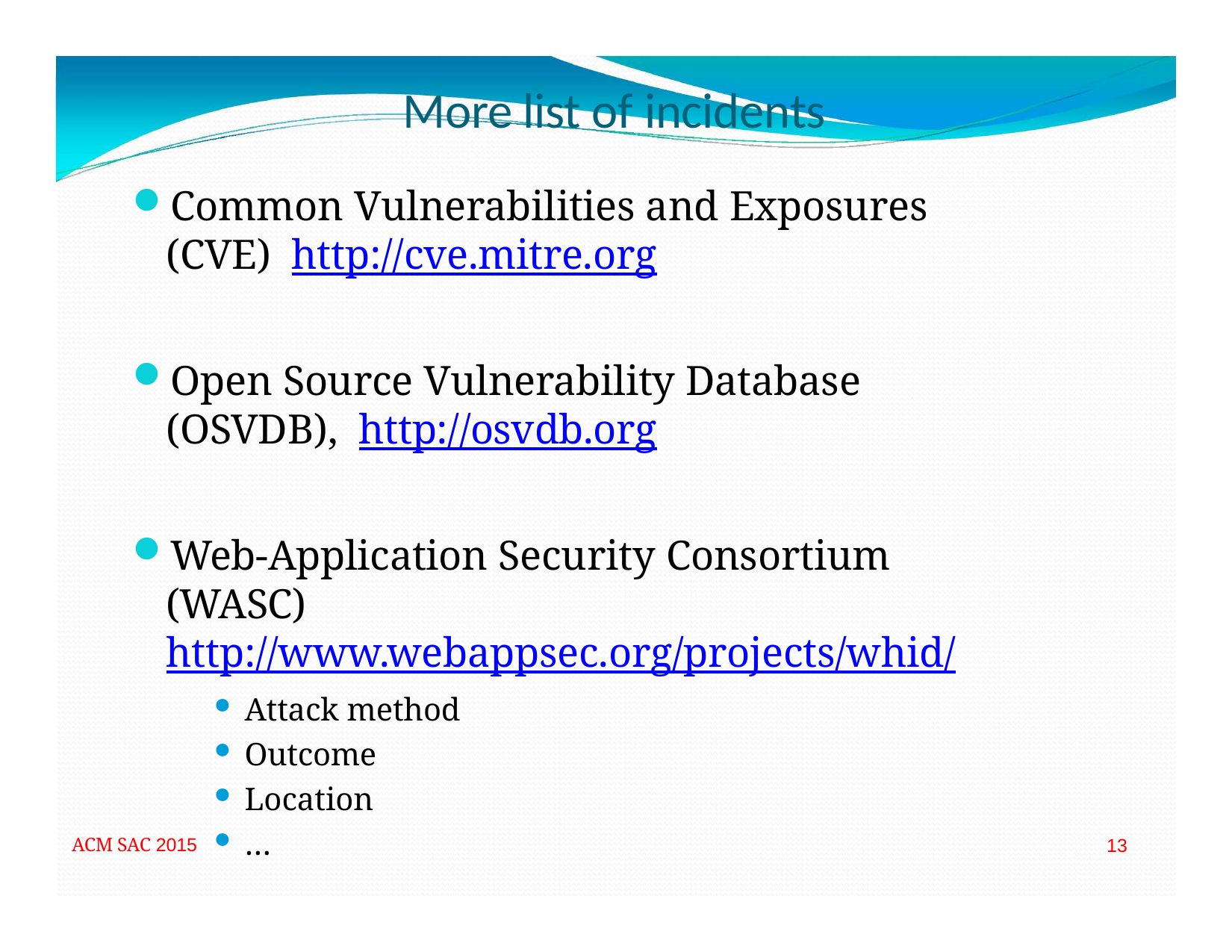

# More list of incidents
Common Vulnerabilities and Exposures (CVE)  http://cve.mitre.org

Open Source Vulnerability Database (OSVDB),  http://osvdb.org

Web‐Application Security Consortium (WASC)  http://www.webappsec.org/projects/whid/
Attack method
Outcome
Location
…
ACM SAC 2015
13